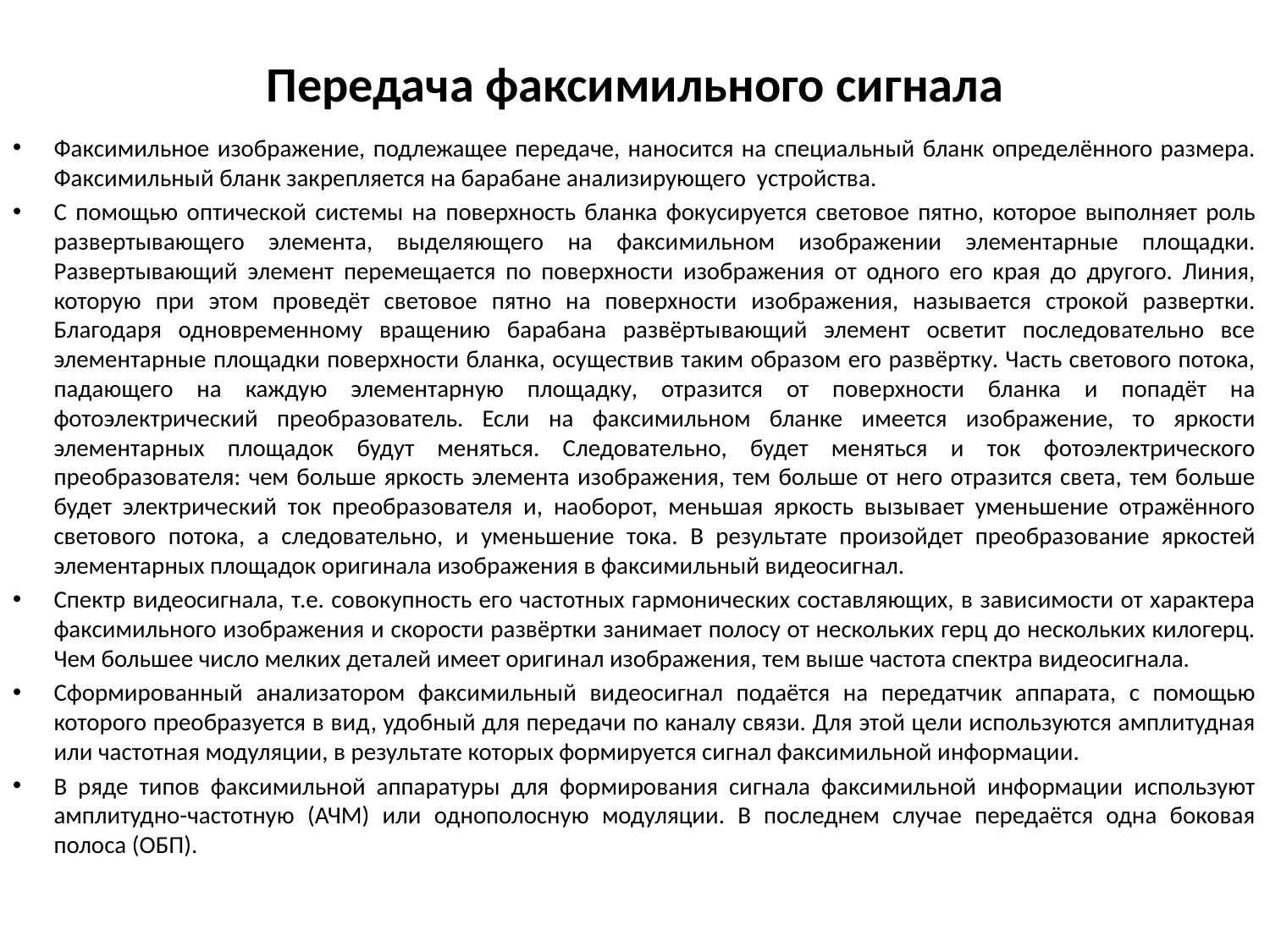

# Передача факсимильного сигнала
Факсимильное изображение, подлежащее передаче, наносится на специальный бланк определённого размера. Факсимильный бланк закрепляется на барабане анализирующего  устройства.
С помощью оптической системы на поверхность бланка фокусируется световое пятно, которое выполняет роль развертывающего элемента, выделяющего на факсимильном изображении элементарные площадки. Развертывающий элемент перемещается по поверхности изображения от одного его края до другого. Линия, которую при этом проведёт световое пятно на поверхности изображения, называется строкой развертки. Благодаря одновременному вращению барабана развёртывающий элемент осветит последовательно все элементарные площадки поверхности бланка, осуществив таким образом его развёртку. Часть светового потока, падающего на каждую элементарную площадку, отразится от поверхности бланка и попадёт на фотоэлектрический преобразователь. Если на факсимильном бланке имеется изображение, то яркости элементарных площадок будут меняться. Следовательно, будет меняться и ток фотоэлектрического преобразователя: чем больше яркость элемента изображения, тем больше от него отразится света, тем больше будет электрический ток преобразователя и, наоборот, меньшая яркость вызывает уменьшение отражённого светового потока, а следовательно, и уменьшение тока. В результате произойдет преобразование яркостей элементарных площадок оригинала изображения в факсимильный видеосигнал.
Спектр видеосигнала, т.е. совокупность его частотных гармонических составляющих, в зависимости от характера факсимильного изображения и скорости развёртки занимает полосу от нескольких герц до нескольких килогерц. Чем большее число мелких деталей имеет оригинал изображения, тем выше частота спектра видеосигнала.
Сформированный анализатором факсимильный видеосигнал подаётся на передатчик аппарата, с помощью которого преобразуется в вид, удобный для передачи по каналу связи. Для этой цели используются амплитудная или частотная модуляции, в результате которых формируется сигнал факсимильной информации.
В ряде типов факсимильной аппаратуры для формирования сигнала факсимильной информации используют амплитудно-частотную (АЧМ) или однополосную модуляции. В последнем случае передаётся одна боковая полоса (ОБП).